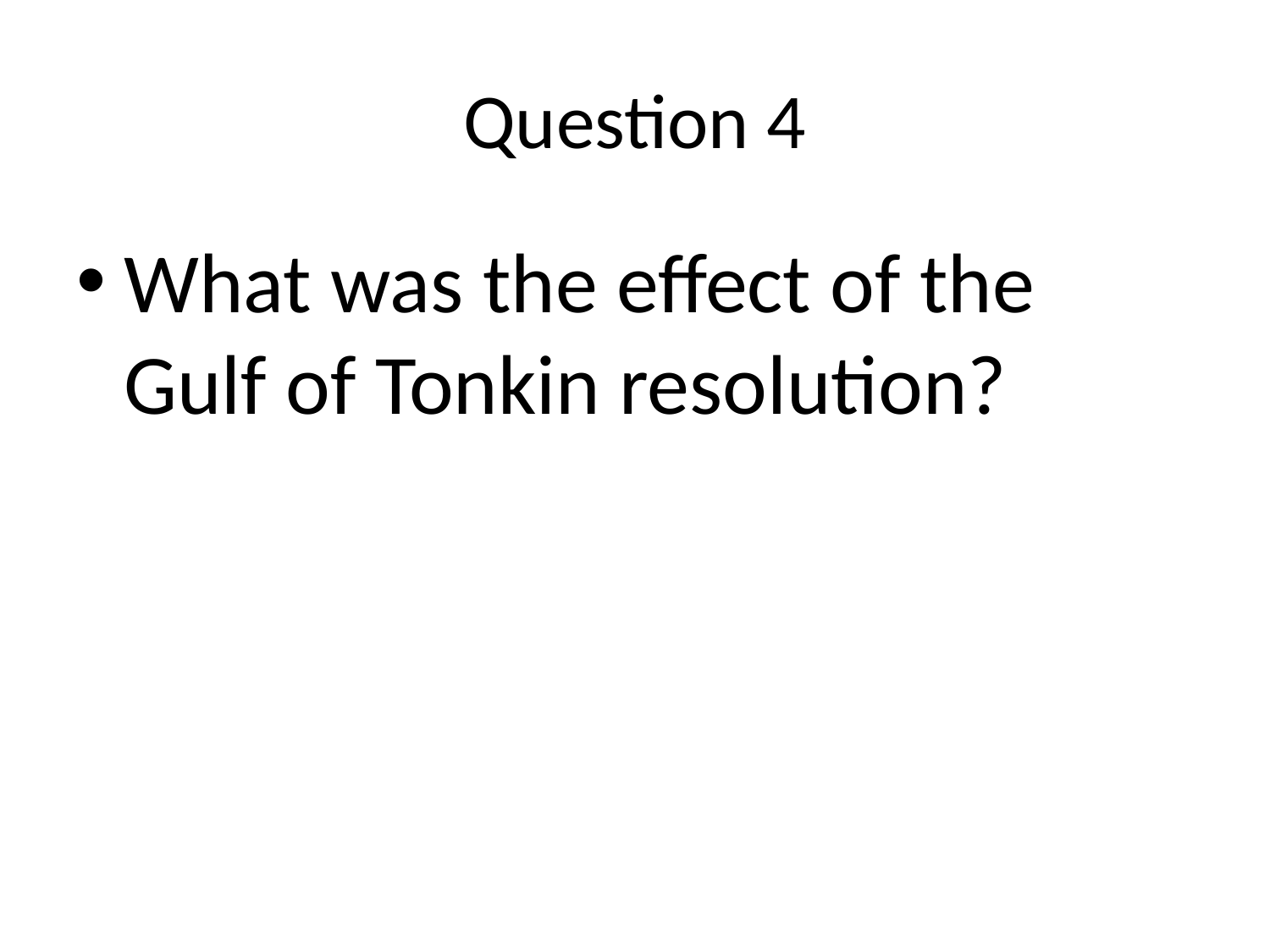

# Question 4
What was the effect of the Gulf of Tonkin resolution?